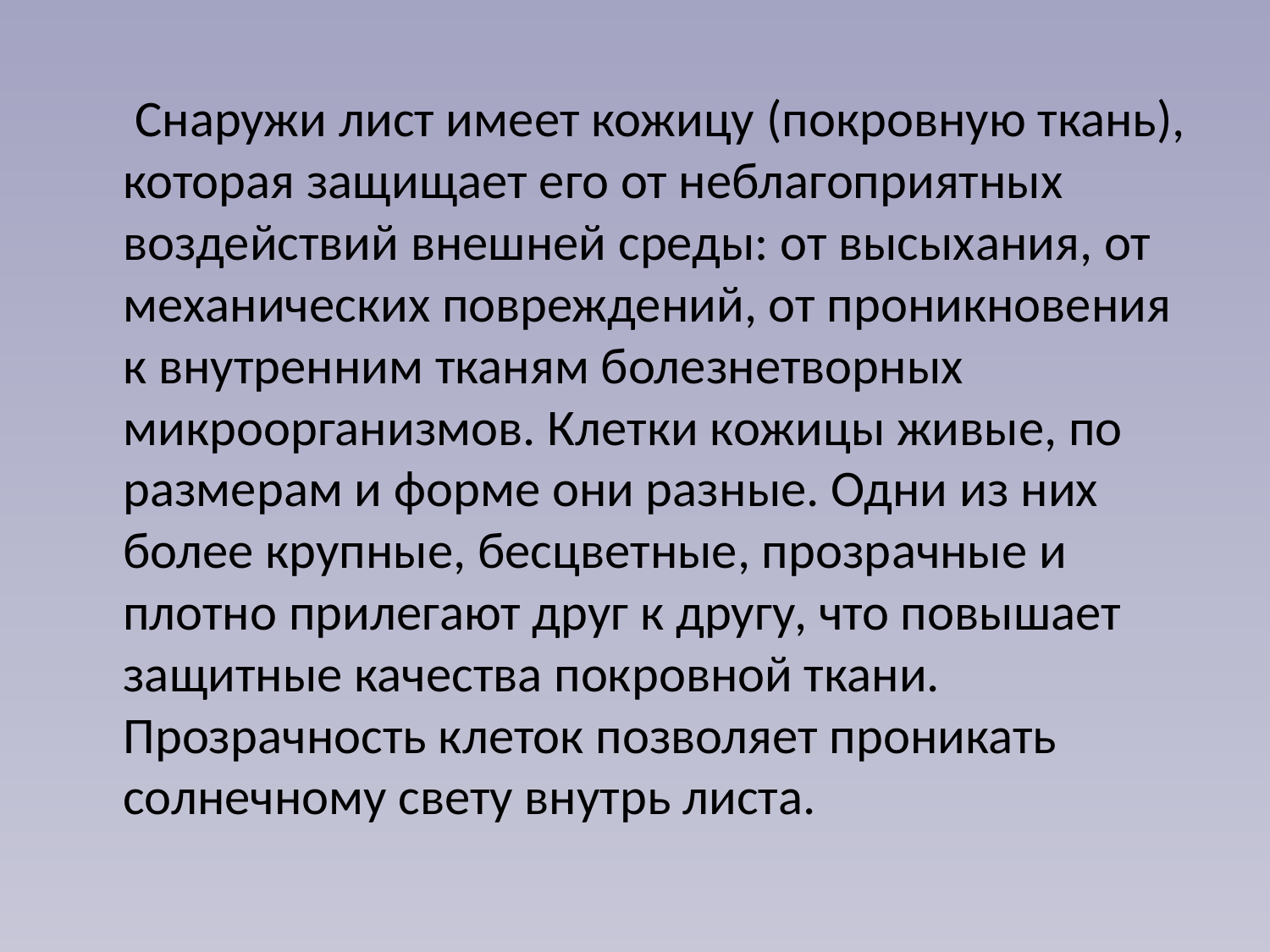

#
	 Снаружи лист имеет кожицу (покровную ткань), которая защищает его от неблагоприятных воздействий внешней среды: от высыхания, от механических повреждений, от проникновения к внутренним тканям болезнетворных микроорганизмов. Клетки кожицы живые, по размерам и форме они разные. Одни из них более крупные, бесцветные, прозрачные и плотно прилегают друг к другу, что повышает защитные качества покровной ткани. Прозрачность клеток позволяет проникать солнечному свету внутрь листа.